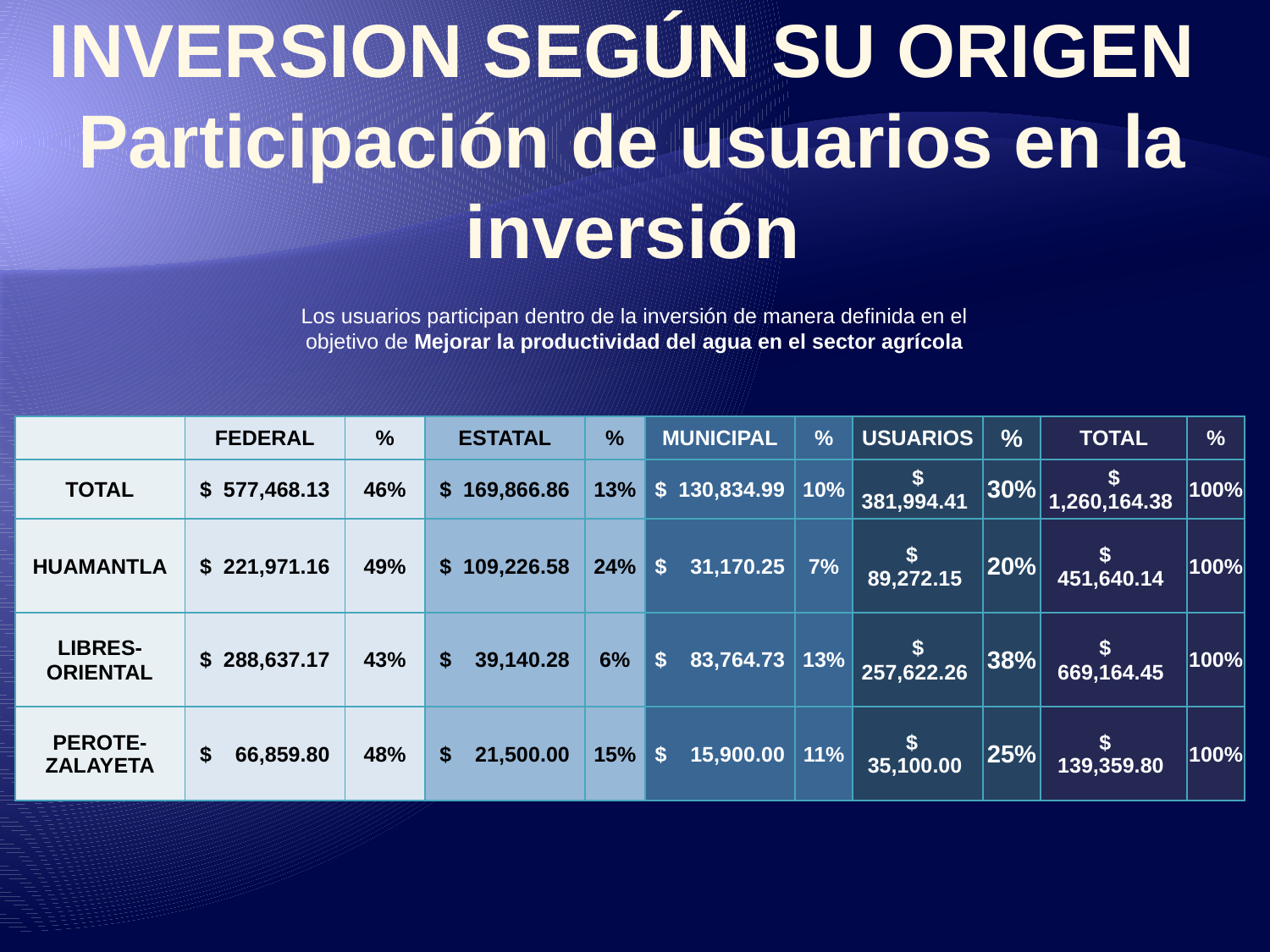

# INVERSION SEGÚN SU ORIGEN Participación de usuarios en la inversión
Los usuarios participan dentro de la inversión de manera definida en el objetivo de Mejorar la productividad del agua en el sector agrícola
|  | FEDERAL | % | ESTATAL | % | MUNICIPAL | % | USUARIOS | % | TOTAL | % |
| --- | --- | --- | --- | --- | --- | --- | --- | --- | --- | --- |
| TOTAL | $ 577,468.13 | 46% | $ 169,866.86 | 13% | $ 130,834.99 | 10% | $ 381,994.41 | 30% | $ 1,260,164.38 | 100% |
| HUAMANTLA | $ 221,971.16 | 49% | $ 109,226.58 | 24% | $ 31,170.25 | 7% | $ 89,272.15 | 20% | $ 451,640.14 | 100% |
| LIBRES-ORIENTAL | $ 288,637.17 | 43% | $ 39,140.28 | 6% | $ 83,764.73 | 13% | $ 257,622.26 | 38% | $ 669,164.45 | 100% |
| PEROTE-ZALAYETA | $ 66,859.80 | 48% | $ 21,500.00 | 15% | $ 15,900.00 | 11% | $ 35,100.00 | 25% | $ 139,359.80 | 100% |